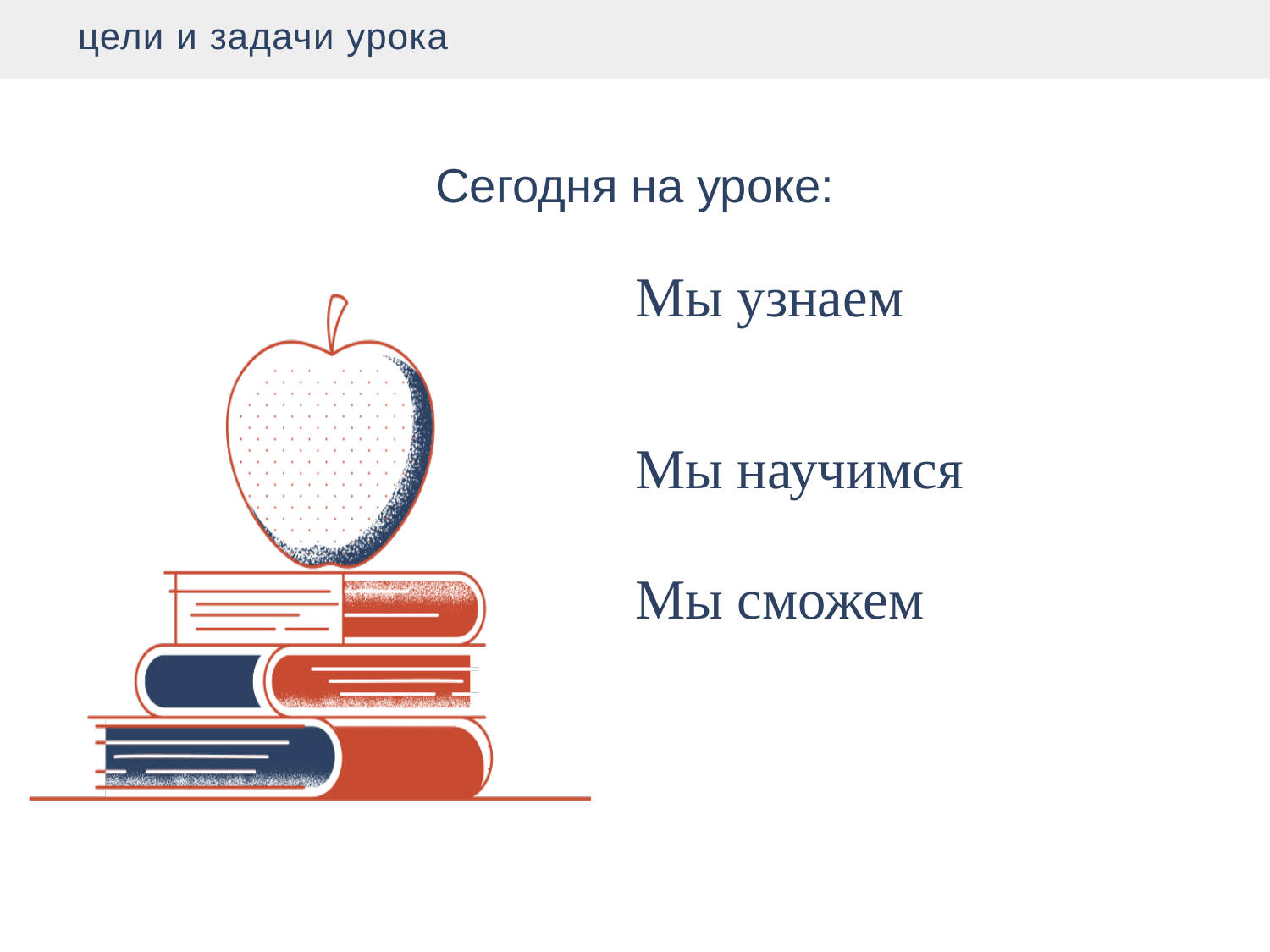

II
цели и задачи урока
Сегодня на уроке:
Мы узнаем

Мы научимся
Мы сможем